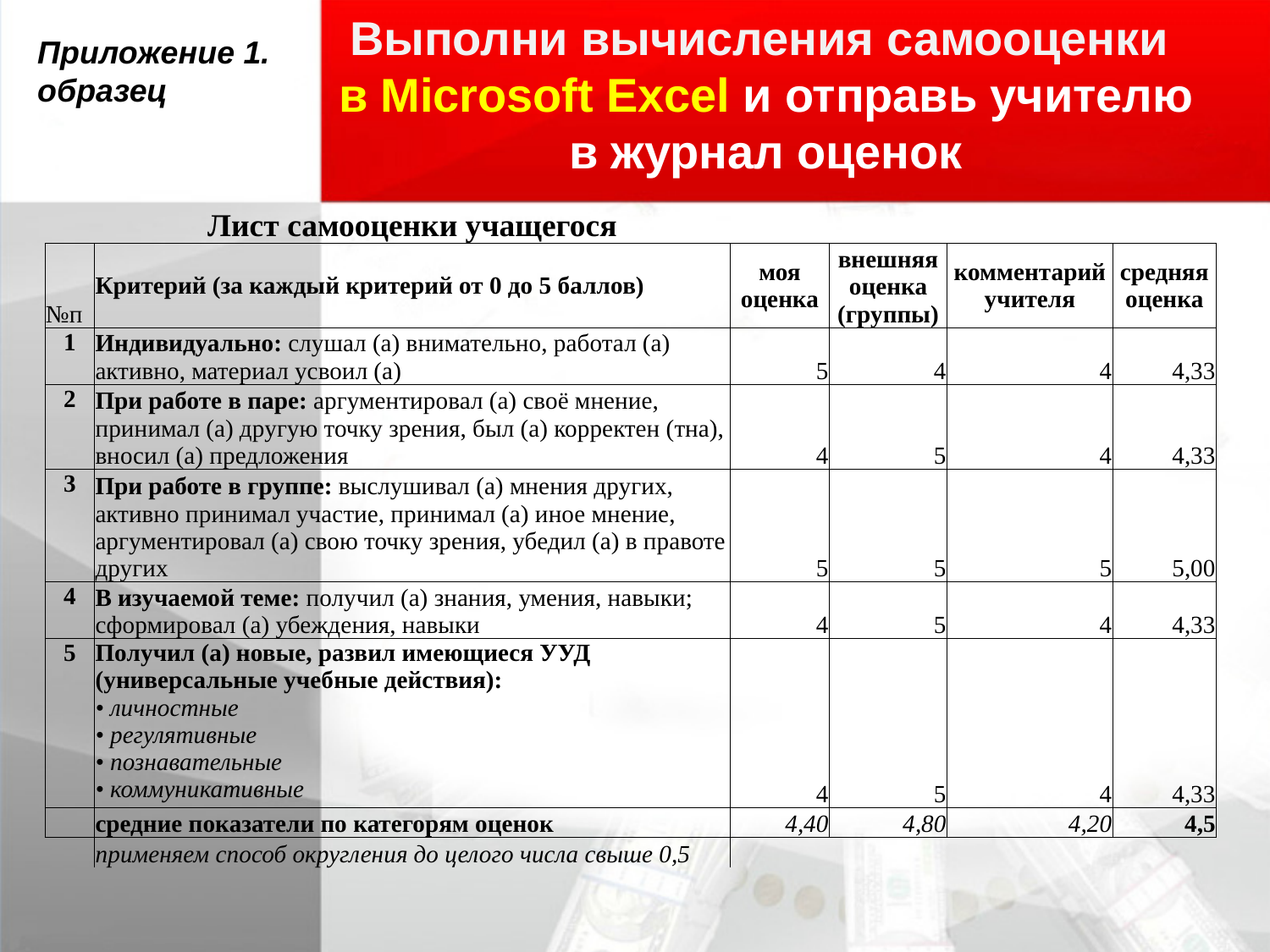

# Выполни вычисления самооценки в Microsoft Excel и отправь учителю в журнал оценок
Приложение 1.
образец
|  | Лист самооценки учащегося |  |  |  |  |
| --- | --- | --- | --- | --- | --- |
| №п | Критерий (за каждый критерий от 0 до 5 баллов) | моя оценка | внешняя оценка (группы) | комментарий учителя | средняя оценка |
| 1 | Индивидуально: слушал (а) внимательно, работал (а) активно, материал усвоил (а) | 5 | 4 | 4 | 4,33 |
| 2 | При работе в паре: аргументировал (а) своё мнение, принимал (а) другую точку зрения, был (а) корректен (тна), вносил (а) предложения | 4 | 5 | 4 | 4,33 |
| 3 | При работе в группе: выслушивал (а) мнения других, активно принимал участие, принимал (а) иное мнение, аргументировал (а) свою точку зрения, убедил (а) в правоте других | 5 | 5 | 5 | 5,00 |
| 4 | В изучаемой теме: получил (а) знания, умения, навыки; сформировал (а) убеждения, навыки | 4 | 5 | 4 | 4,33 |
| 5 | Получил (а) новые, развил имеющиеся УУД (универсальные учебные действия): • личностные • регулятивные • познавательные • коммуникативные | 4 | 5 | 4 | 4,33 |
|  | средние показатели по категорям оценок | 4,40 | 4,80 | 4,20 | 4,5 |
|  | применяем способ округления до целого числа свыше 0,5 |  |  |  |  |